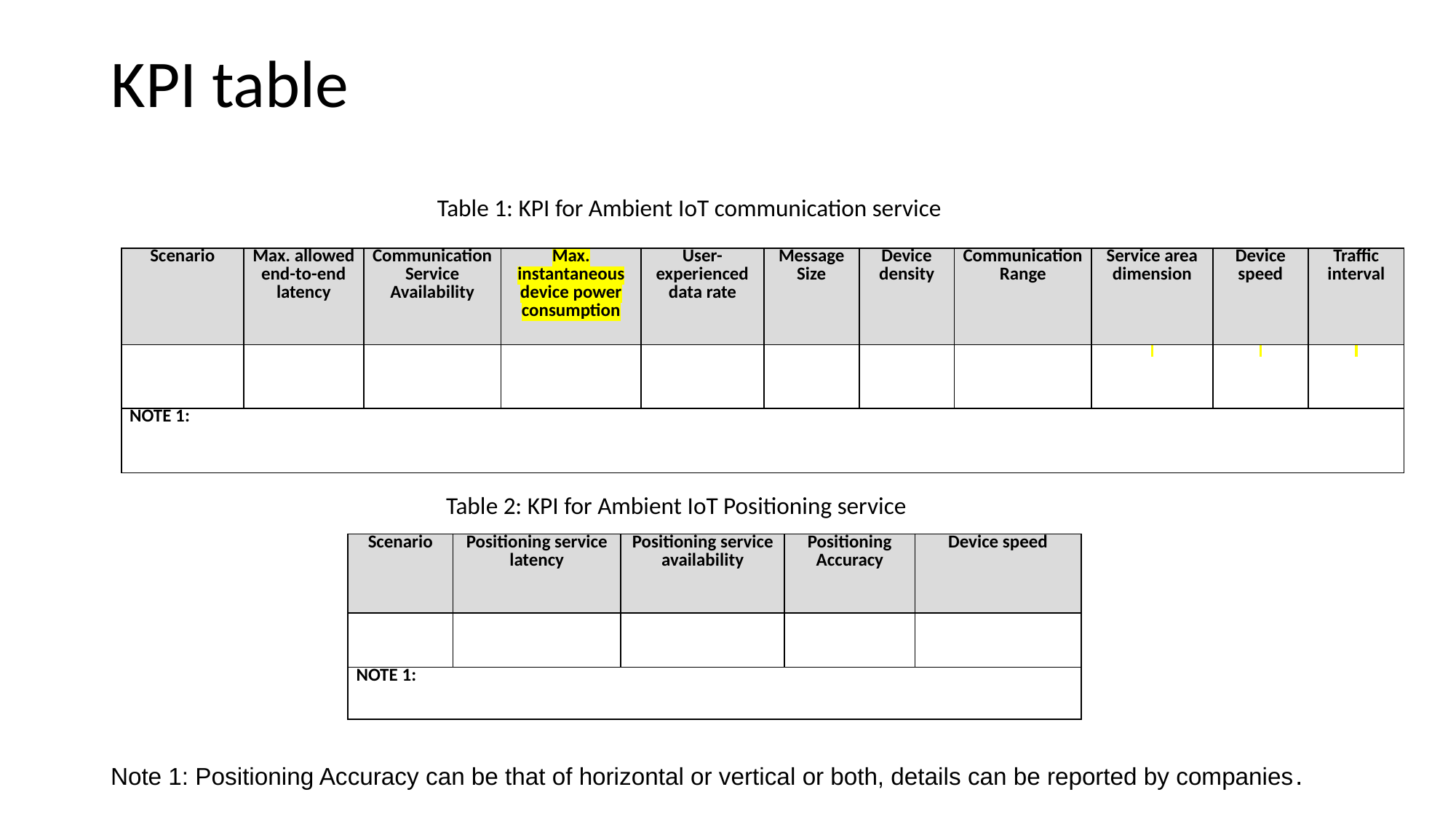

# KPI table
Table 1: KPI for Ambient IoT communication service

| Scenario | Max. allowed end-to-end latency | Communication Service Availability | Max. instantaneous device power consumption | User-experienced data rate | Message Size | Device density | Communication Range | Service area dimension | Device speed | Traffic interval |
| --- | --- | --- | --- | --- | --- | --- | --- | --- | --- | --- |
|  |  |  |  |  |  |  |  |  |  |  |
| NOTE 1: |  |  |  |  |  |  |  |  |  |  |
Table 2: KPI for Ambient IoT Positioning service

| Scenario | Positioning service latency | Positioning service availability | Positioning Accuracy | Device speed |
| --- | --- | --- | --- | --- |
|  |  |  |  |  |
| NOTE 1: |  |  |  |  |
Note 1: Positioning Accuracy can be that of horizontal or vertical or both, details can be reported by companies.